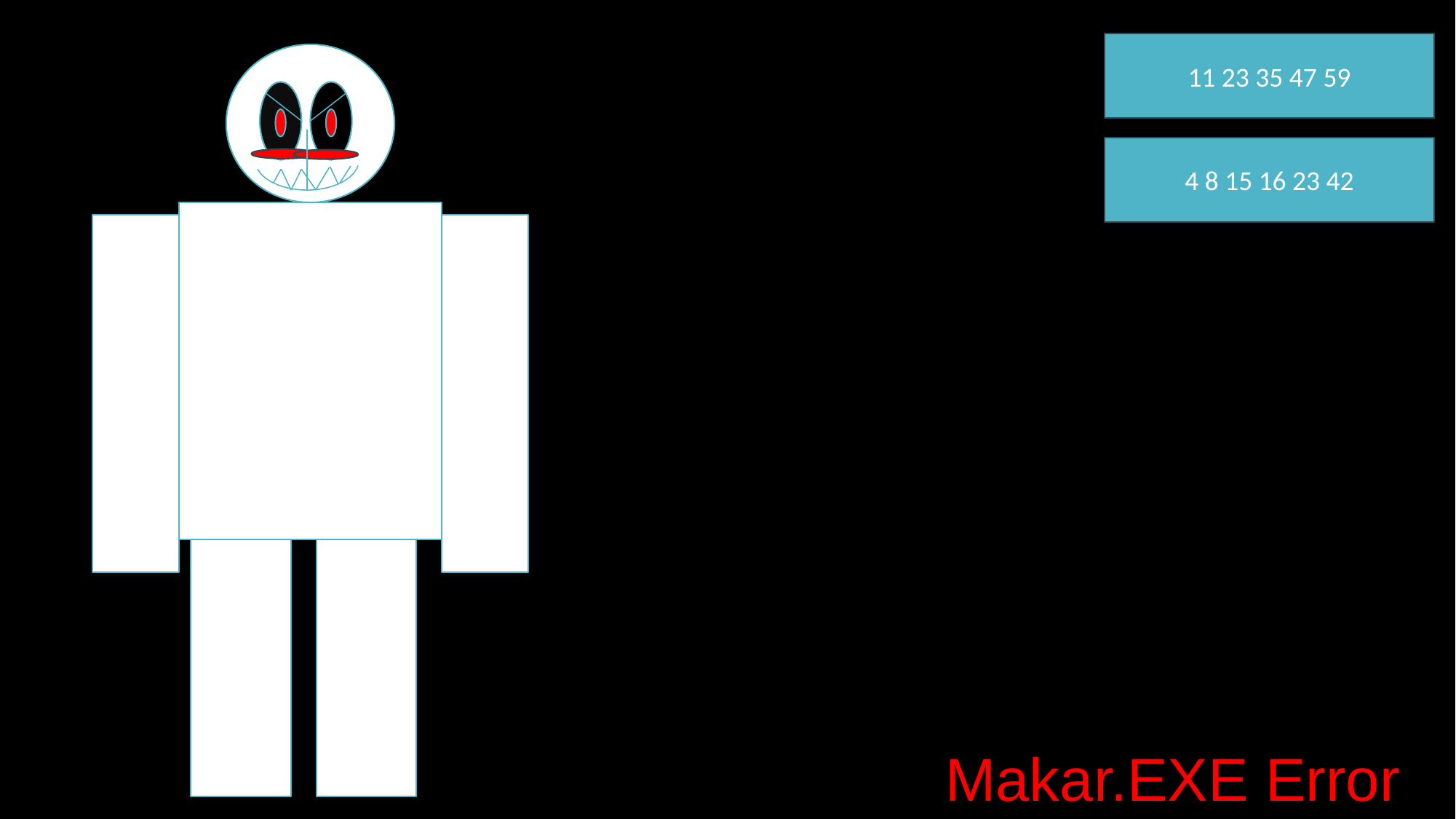

11 23 35 47 59

4 8 15 16 23 42

Makar.EXE Error Chance:1